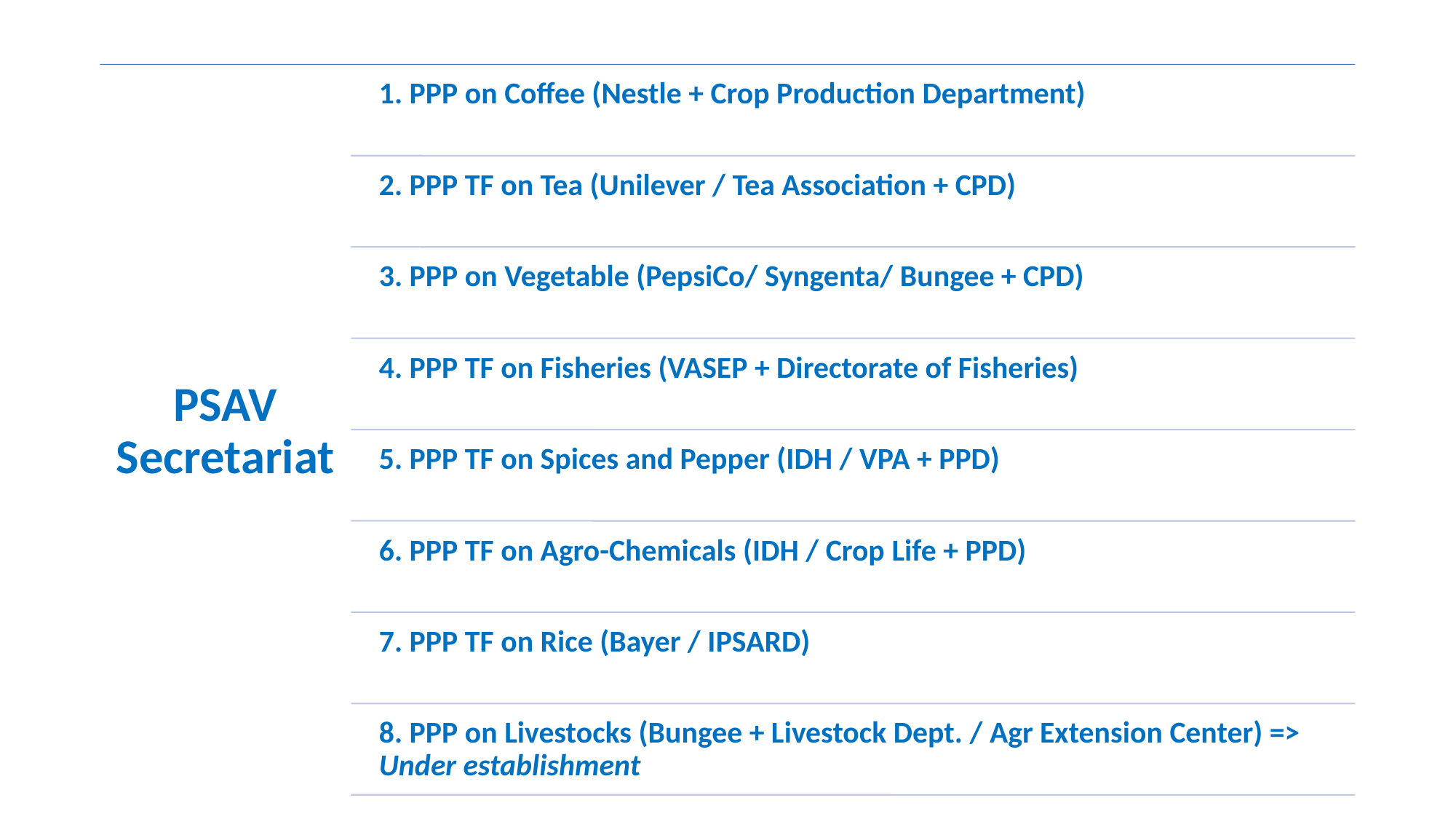

PSAV Secretariat
1. PPP on Coffee (Nestle + Crop Production Department)
2. PPP TF on Tea (Unilever / Tea Association + CPD)
3. PPP on Vegetable (PepsiCo/ Syngenta/ Bungee + CPD)
4. PPP TF on Fisheries (VASEP + Directorate of Fisheries)
5. PPP TF on Spices and Pepper (IDH / VPA + PPD)
6. PPP TF on Agro-Chemicals (IDH / Crop Life + PPD)
7. PPP TF on Rice (Bayer / IPSARD)
8. PPP on Livestocks (Bungee + Livestock Dept. / Agr Extension Center) => Under establishment